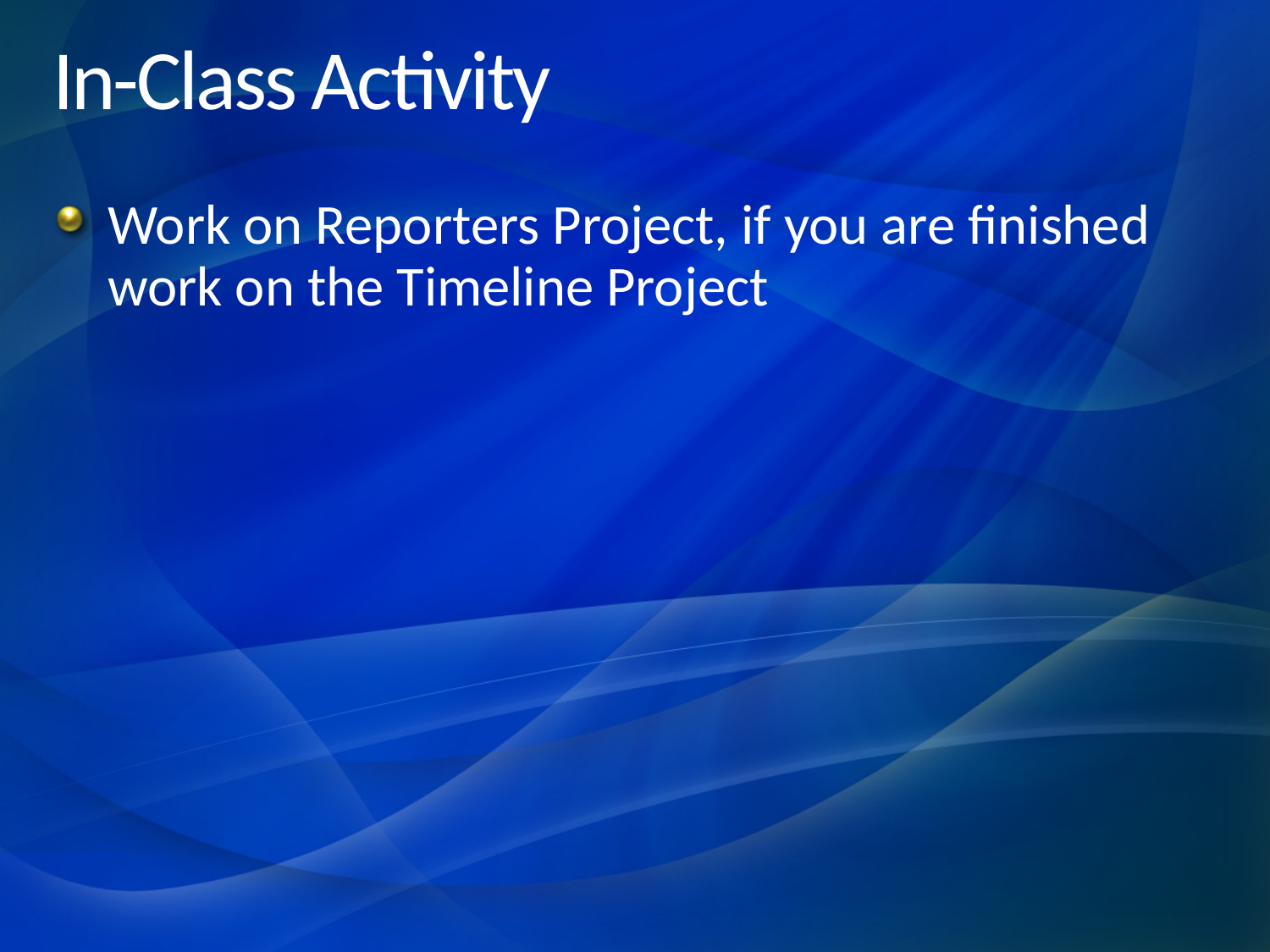

# In-Class Activity
Work on Reporters Project, if you are finished work on the Timeline Project